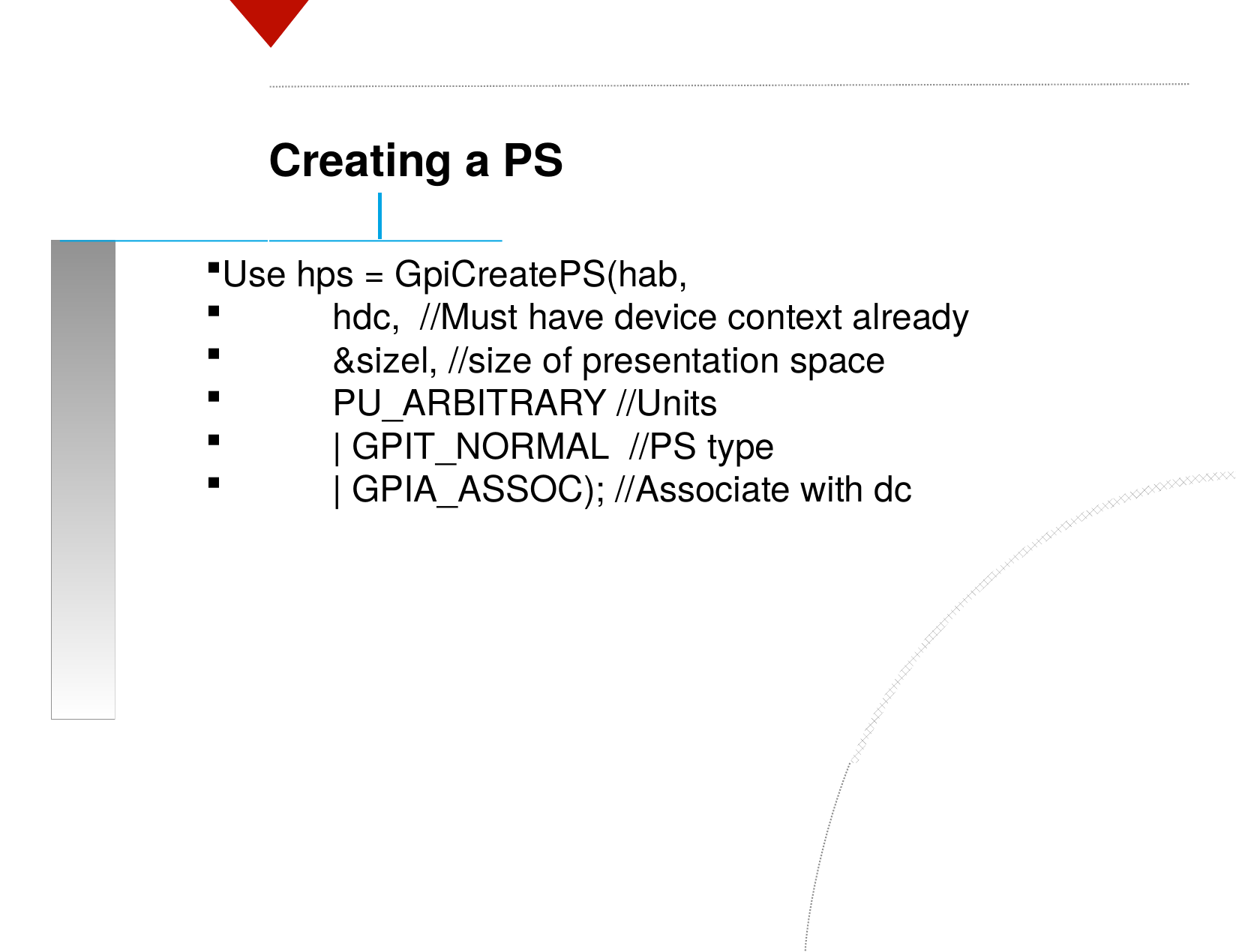

Creating a PS
Use hps = GpiCreatePS(hab,
	hdc,  //Must have device context already
	&sizel, //size of presentation space
	PU_ARBITRARY //Units
	| GPIT_NORMAL  //PS type
	| GPIA_ASSOC); //Associate with dc